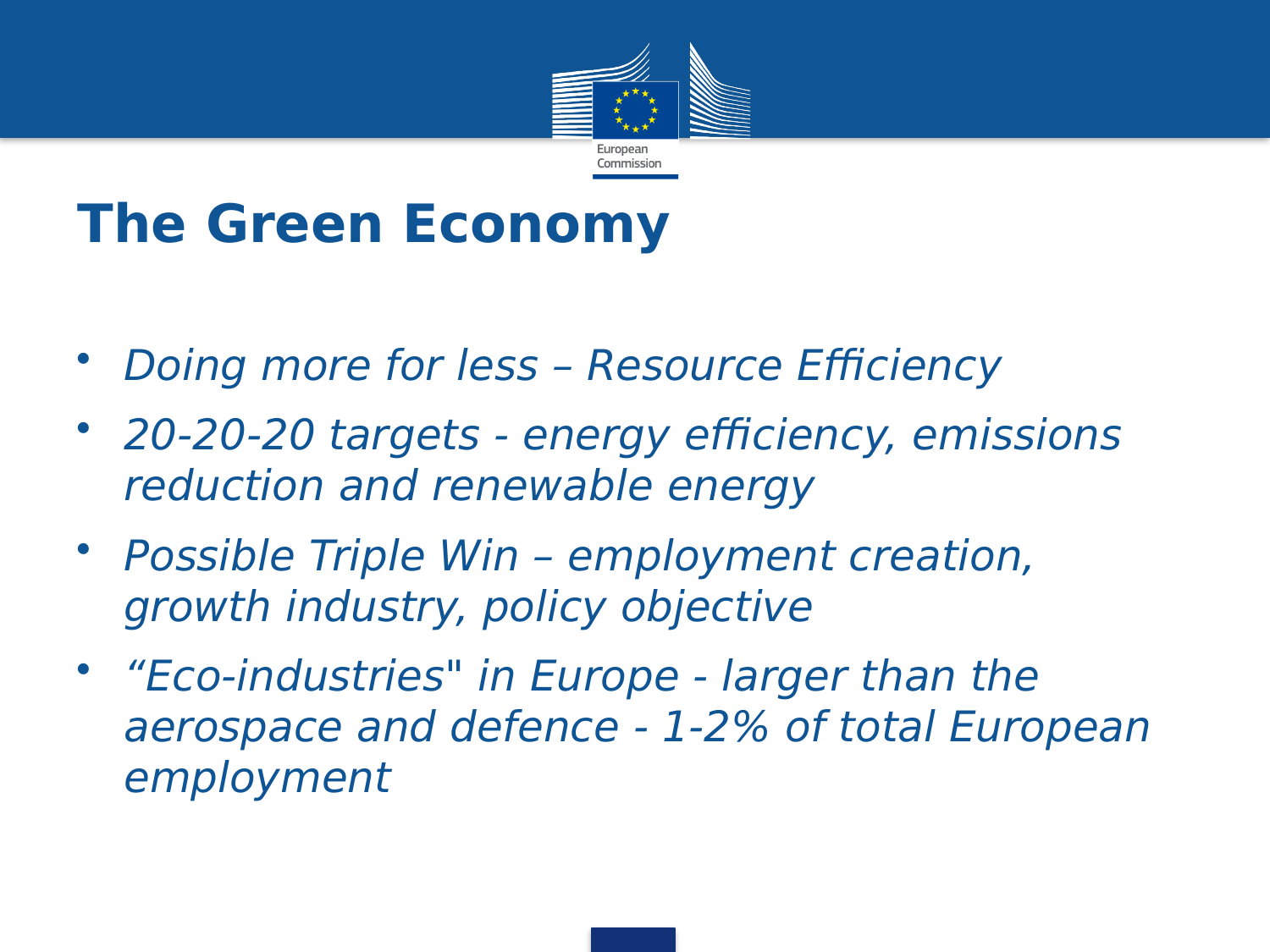

The Green Economy
Doing more for less – Resource Efficiency
20-20-20 targets - energy efficiency, emissions reduction and renewable energy
Possible Triple Win – employment creation, growth industry, policy objective
“Eco-industries" in Europe - larger than the aerospace and defence - 1-2% of total European employment